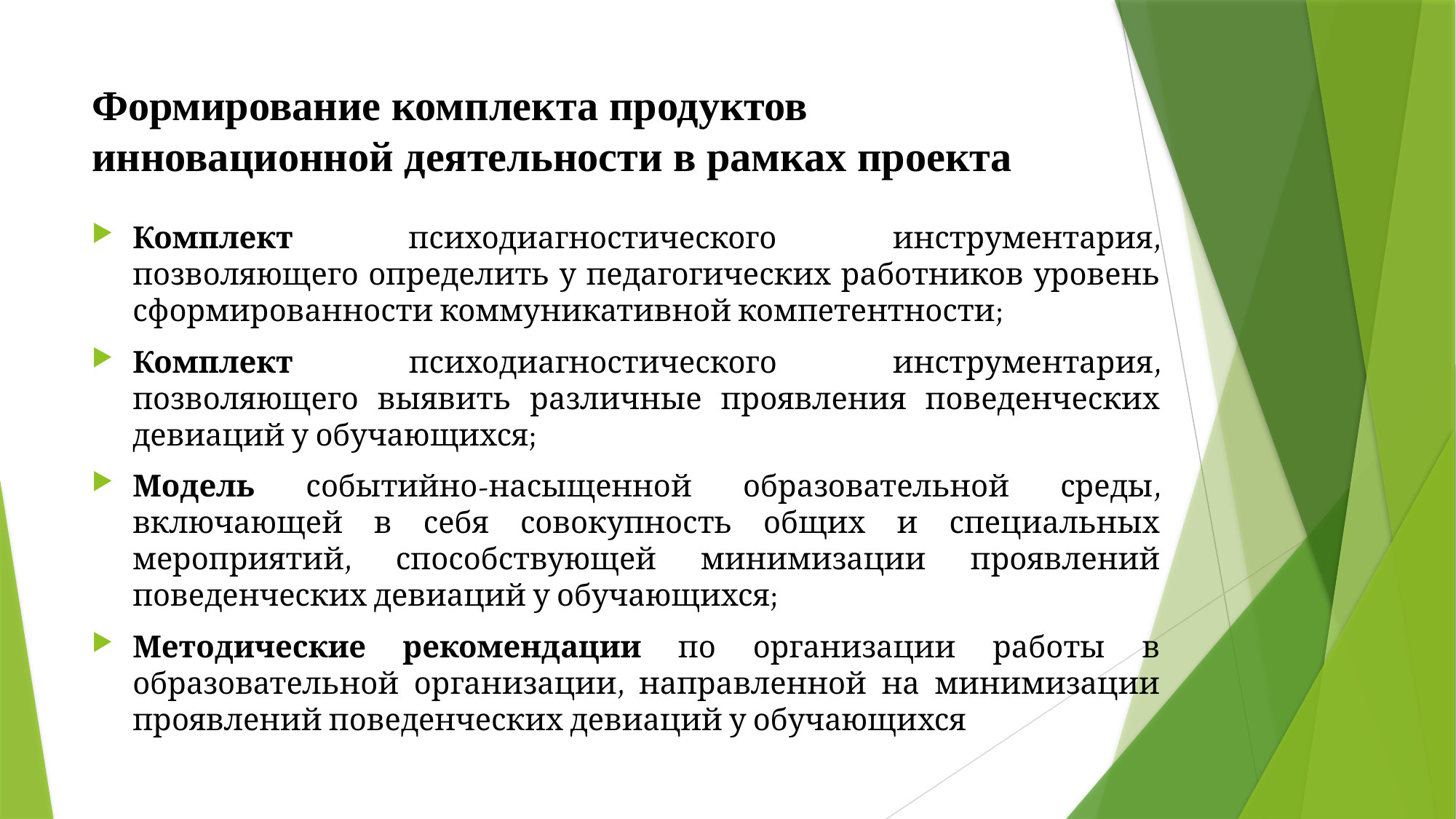

# Формирование комплекта продуктов инновационной деятельности в рамках проекта
Комплект психодиагностического инструментария, позволяющего определить у педагогических работников уровень сформированности коммуникативной компетентности;
Комплект психодиагностического инструментария, позволяющего выявить различные проявления поведенческих девиаций у обучающихся;
Модель событийно-насыщенной образовательной среды, включающей в себя совокупность общих и специальных мероприятий, способствующей минимизации проявлений поведенческих девиаций у обучающихся;
Методические рекомендации по организации работы в образовательной организации, направленной на минимизации проявлений поведенческих девиаций у обучающихся